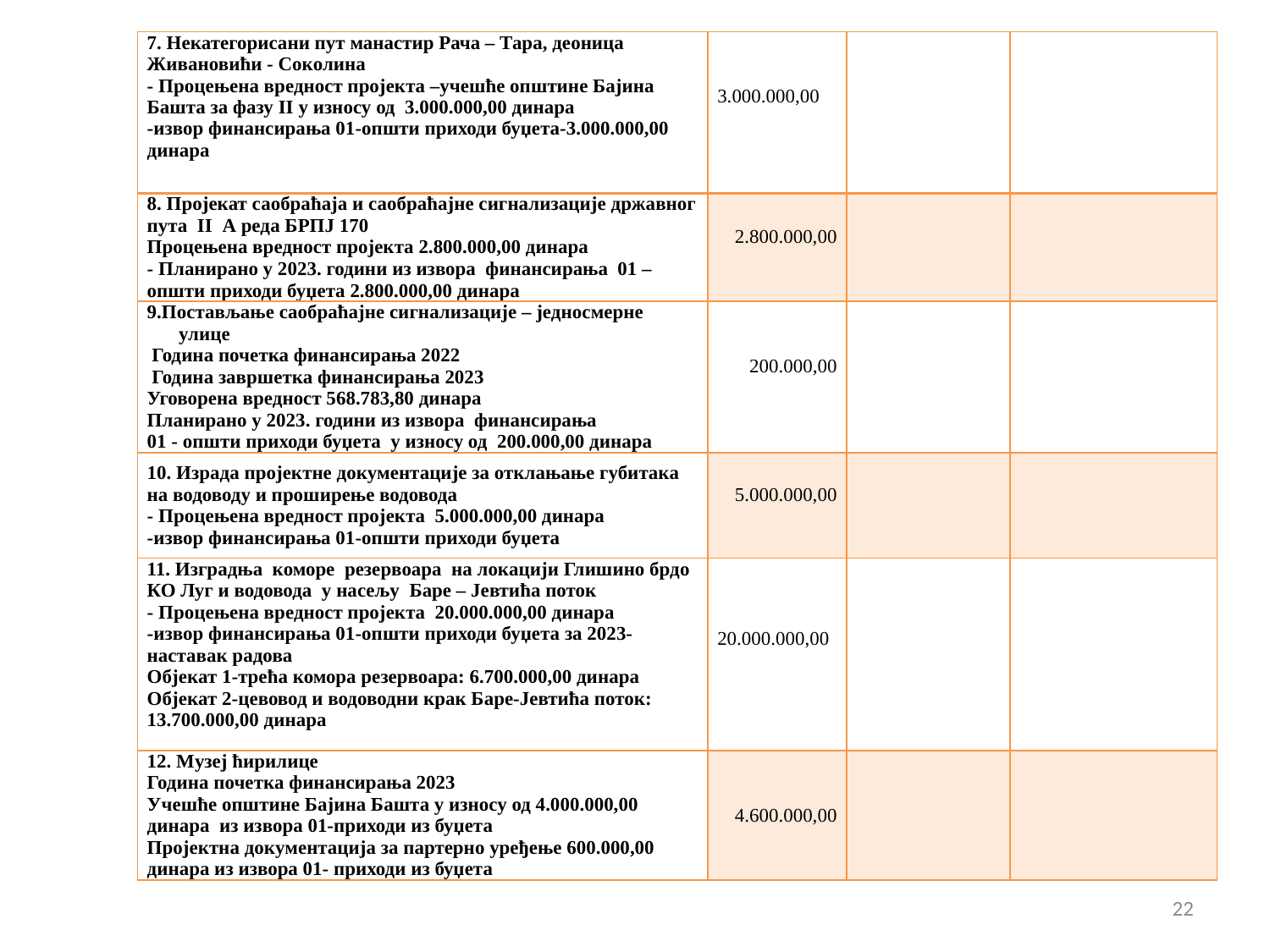

| 7. Некатегорисани пут манастир Рача – Тара, деоница Живановићи - Соколина - Процењена вредност пројекта –учешће општине Бајина Башта за фазу II у износу од 3.000.000,00 динара -извор финансирања 01-општи приходи буџета-3.000.000,00 динара | 3.000.000,00 |  |  |
| --- | --- | --- | --- |
| 8. Пројекат саобраћаја и саобраћајне сигнализације државног пута II А реда БРПЈ 170 Процењена вредност пројекта 2.800.000,00 динара - Планирано у 2023. години из извора финансирања 01 –општи приходи буџета 2.800.000,00 динара | 2.800.000,00 |  |  |
| 9.Постављање саобраћајне сигнализације – једносмерне улице Година почетка финансирања 2022 Година завршетка финансирања 2023 Уговорена вредност 568.783,80 динара Планирано у 2023. години из извора финансирања 01 - општи приходи буџета у износу од 200.000,00 динара | 200.000,00 |  |  |
| 10. Израда пројектне документације за отклањање губитака на водоводу и проширење водовода - Процењена вредност пројекта 5.000.000,00 динара -извор финансирања 01-општи приходи буџета | 5.000.000,00 |  |  |
| 11. Изградња коморе резервоара на локацији Глишино брдо КО Луг и водовода у насељу Баре – Јевтића поток - Процењена вредност пројекта 20.000.000,00 динара -извор финансирања 01-општи приходи буџета за 2023-наставак радова Објекат 1-трећа комора резервоара: 6.700.000,00 динара Објекат 2-цевовод и водоводни крак Баре-Јевтића поток: 13.700.000,00 динара | 20.000.000,00 |  |  |
| 12. Mузеј ћирилице Година почетка финансирања 2023 Учешће општине Бајина Башта у износу од 4.000.000,00 динара из извора 01-приходи из буџета Пројектна документација за партерно уређење 600.000,00 динара из извора 01- приходи из буџета | 4.600.000,00 |  |  |
22